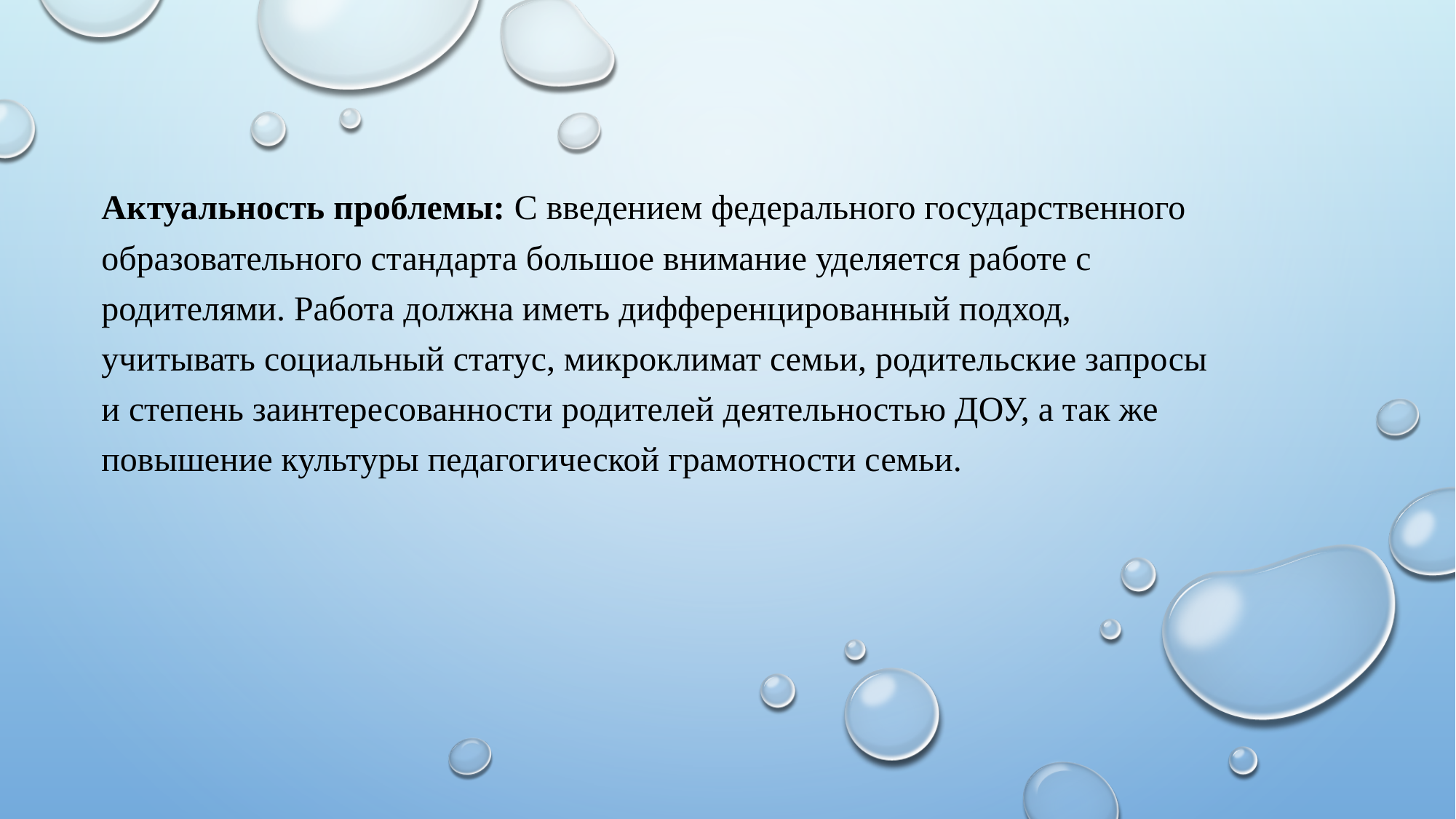

Актуальность проблемы: С введением федерального государственного образовательного стандарта большое внимание уделяется работе с родителями. Работа должна иметь дифференцированный подход, учитывать социальный статус, микроклимат семьи, родительские запросы и степень заинтересованности родителей деятельностью ДОУ, а так же повышение культуры педагогической грамотности семьи.